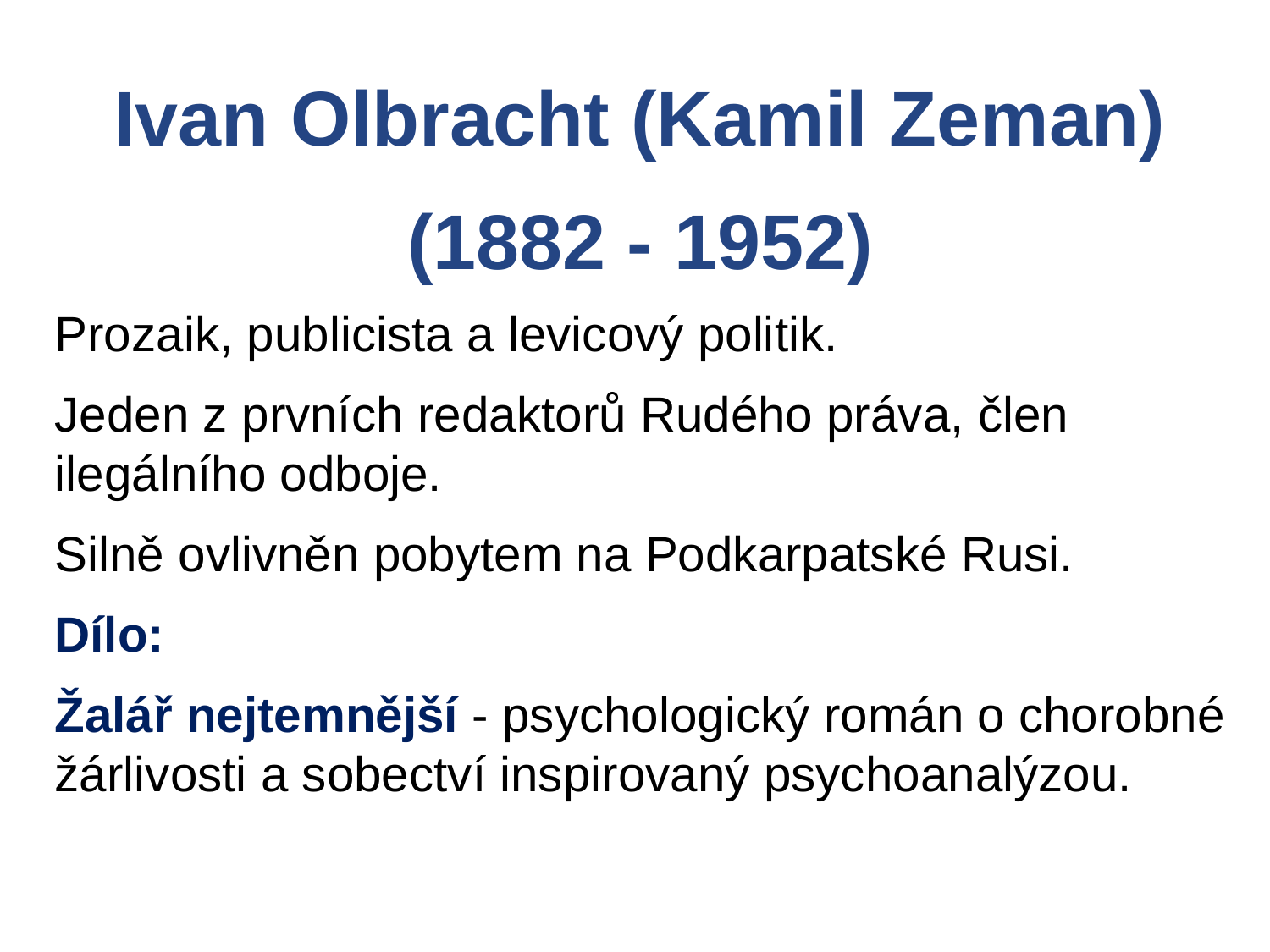

Ivan Olbracht (Kamil Zeman)
(1882 - 1952)
Prozaik, publicista a levicový politik.
Jeden z prvních redaktorů Rudého práva, člen ilegálního odboje.
Silně ovlivněn pobytem na Podkarpatské Rusi.
Dílo:
Žalář nejtemnější - psychologický román o chorobné žárlivosti a sobectví inspirovaný psychoanalýzou.